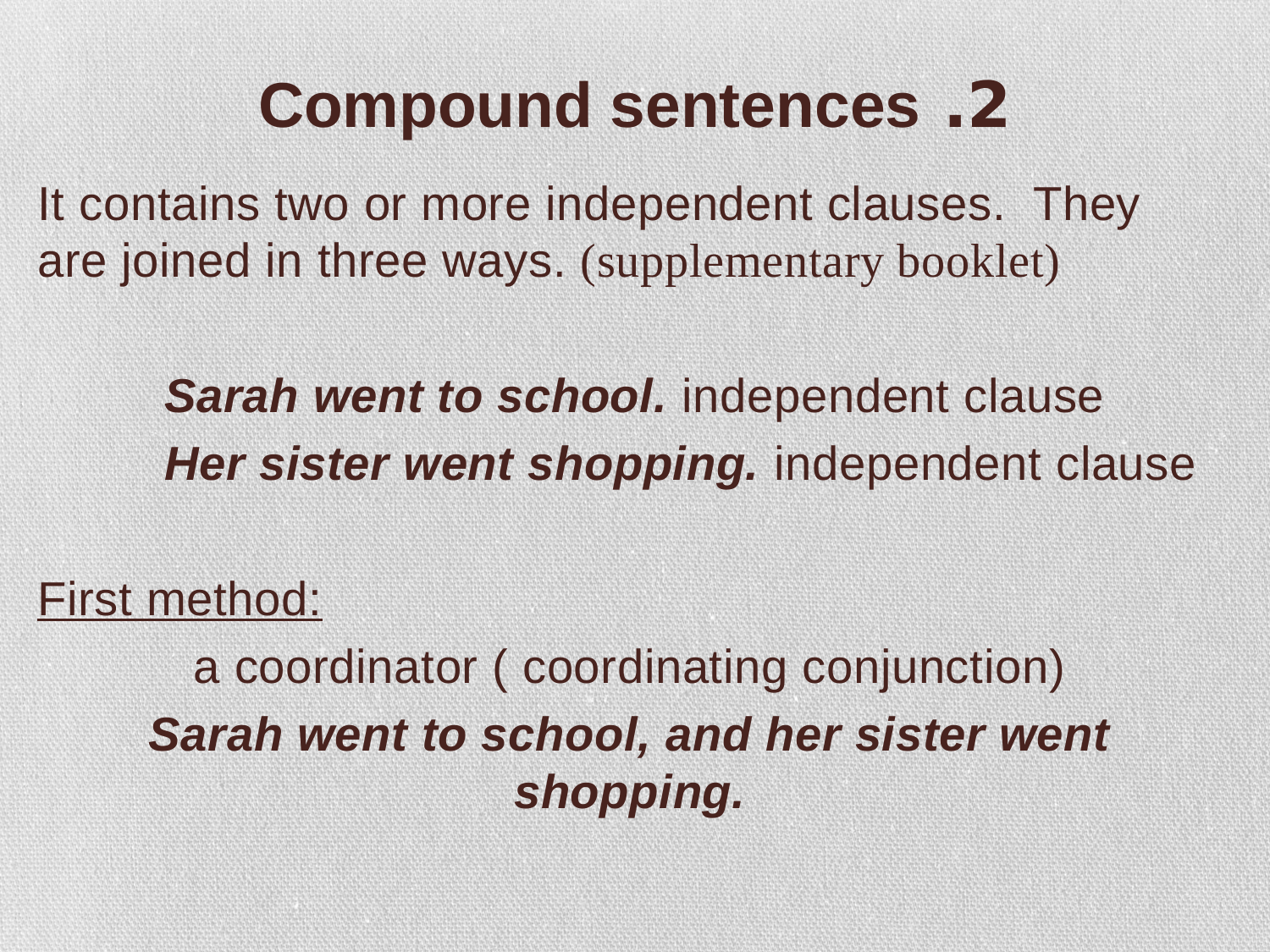

# 2. Compound sentences
It contains two or more independent clauses.  They are joined in three ways. (supplementary booklet)

	Sarah went to school. independent clause
	Her sister went shopping. independent clause

First method:
a coordinator ( coordinating conjunction)
Sarah went to school, and her sister went shopping.
Eman Al-Katheery